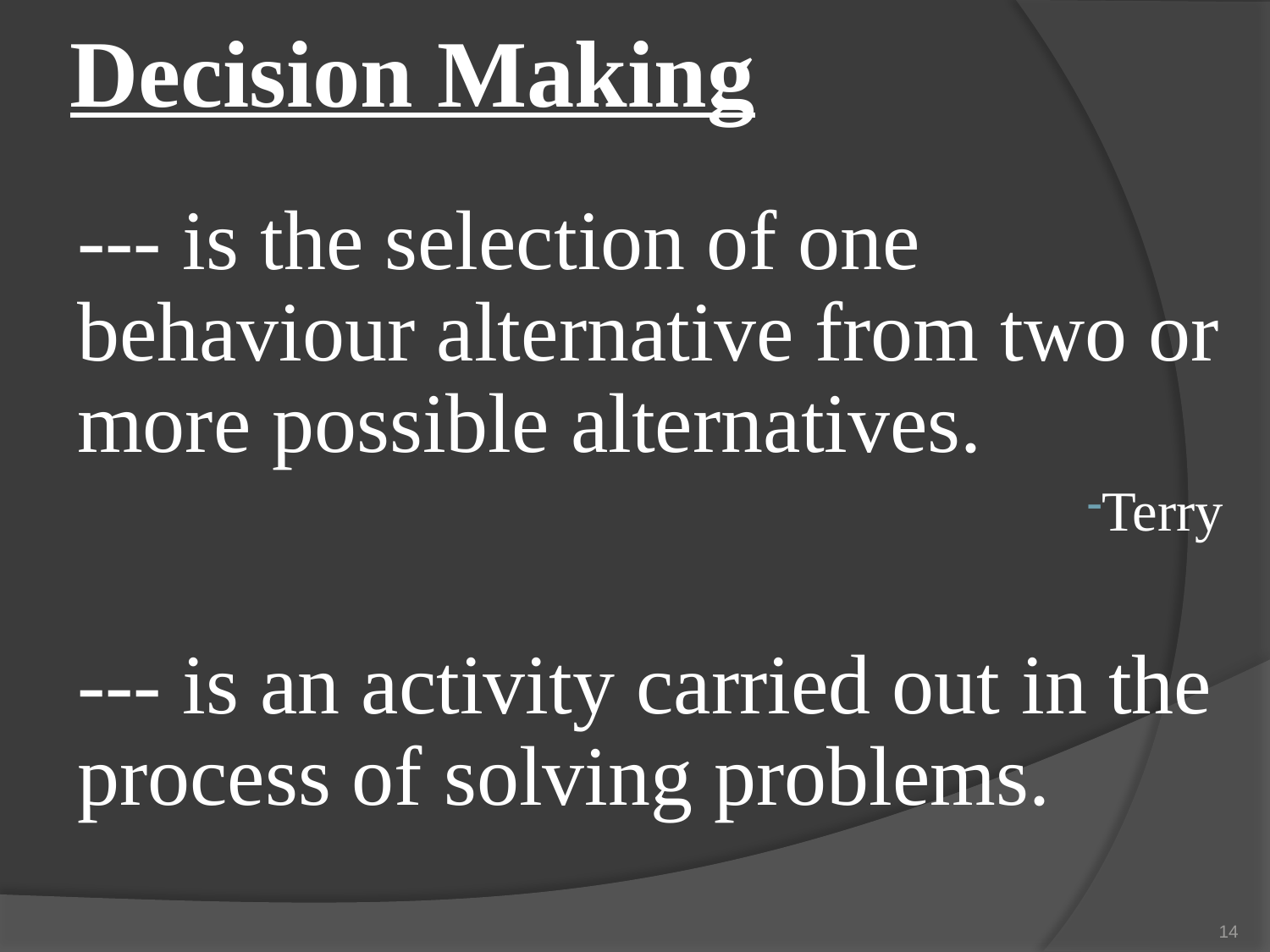

# Decision Making
--- is the selection of one behaviour alternative from two or more possible alternatives.
Terry

--- is an activity carried out in the process of solving problems.

14